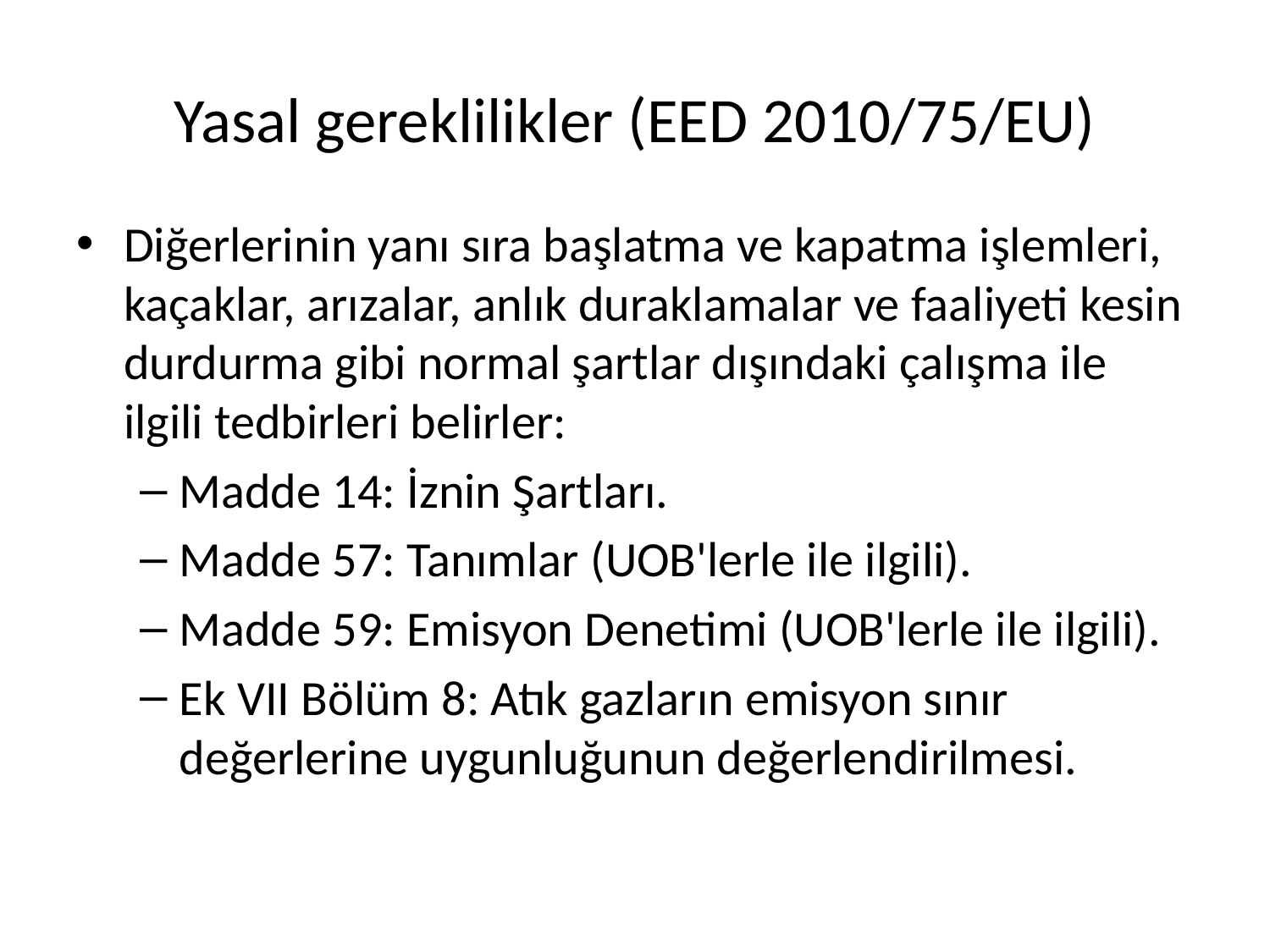

# Yasal gereklilikler (EED 2010/75/EU)
Diğerlerinin yanı sıra başlatma ve kapatma işlemleri, kaçaklar, arızalar, anlık duraklamalar ve faaliyeti kesin durdurma gibi normal şartlar dışındaki çalışma ile ilgili tedbirleri belirler:
Madde 14: İznin Şartları.
Madde 57: Tanımlar (UOB'lerle ile ilgili).
Madde 59: Emisyon Denetimi (UOB'lerle ile ilgili).
Ek VII Bölüm 8: Atık gazların emisyon sınır değerlerine uygunluğunun değerlendirilmesi.